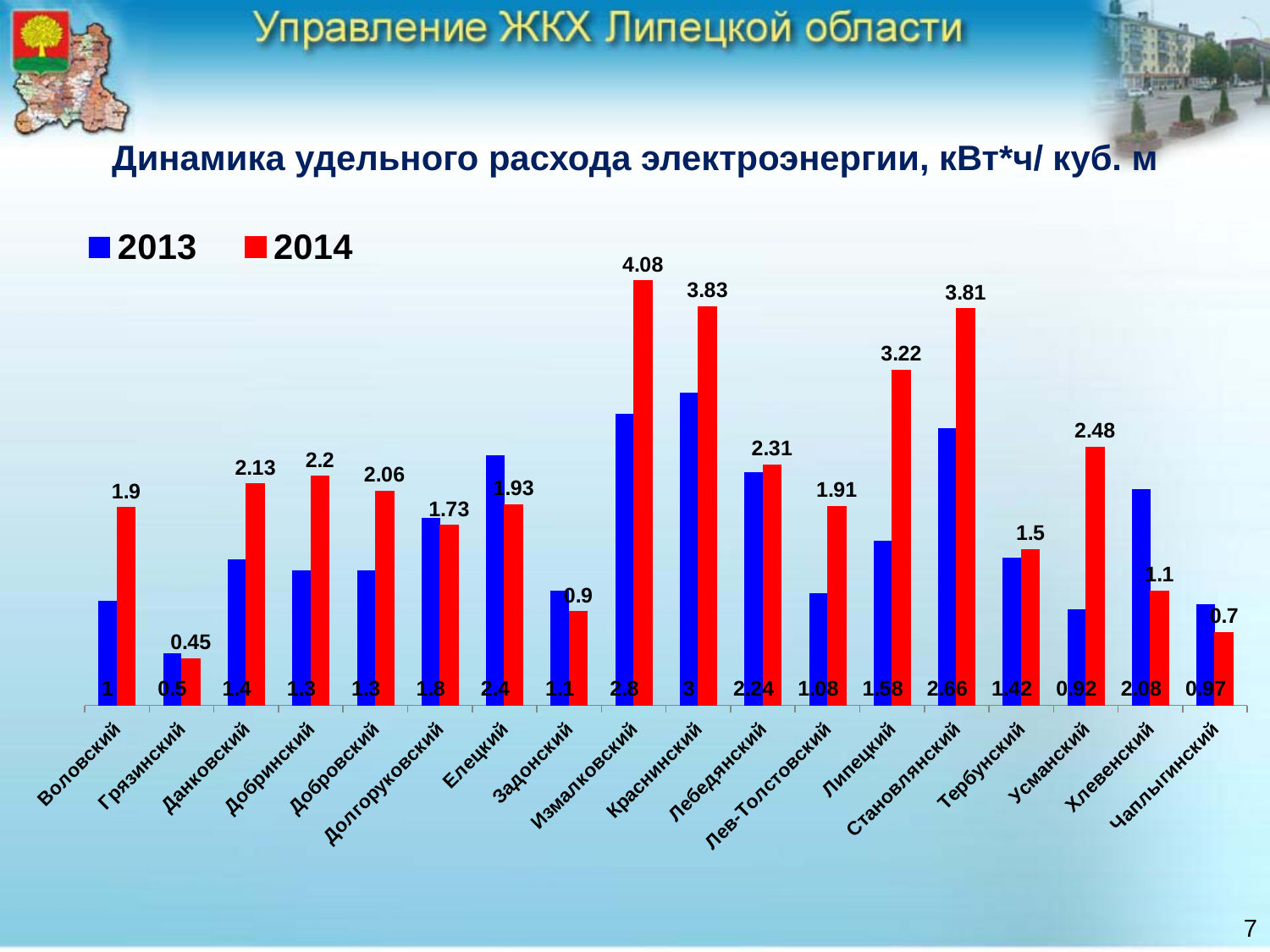

# Динамика удельного расхода электроэнергии, кВт*ч/ куб. м

### Chart

| Category | 2013 | 2014 |
|---|---|---|
| Воловский | 1.0 | 1.9 |
| Грязинский | 0.5 | 0.45 |
| Данковский | 1.4 | 2.13 |
| Добринский | 1.3 | 2.2 |
| Добровский | 1.3 | 2.06 |
| Долгоруковский | 1.8 | 1.73 |
| Елецкий | 2.4 | 1.93 |
| Задонский | 1.1 | 0.9 |
| Измалковский | 2.8 | 4.08 |
| Краснинский | 3.0 | 3.83 |
| Лебедянский | 2.24 | 2.31 |
| Лев-Толстовский | 1.08 | 1.91 |
| Липецкий | 1.58 | 3.22 |
| Становлянский | 2.66 | 3.81 |
| Тербунский | 1.42 | 1.5 |
| Усманский | 0.92 | 2.48 |
| Хлевенский | 2.08 | 1.1 |
| Чаплыгинский | 0.97 | 0.7 |
7